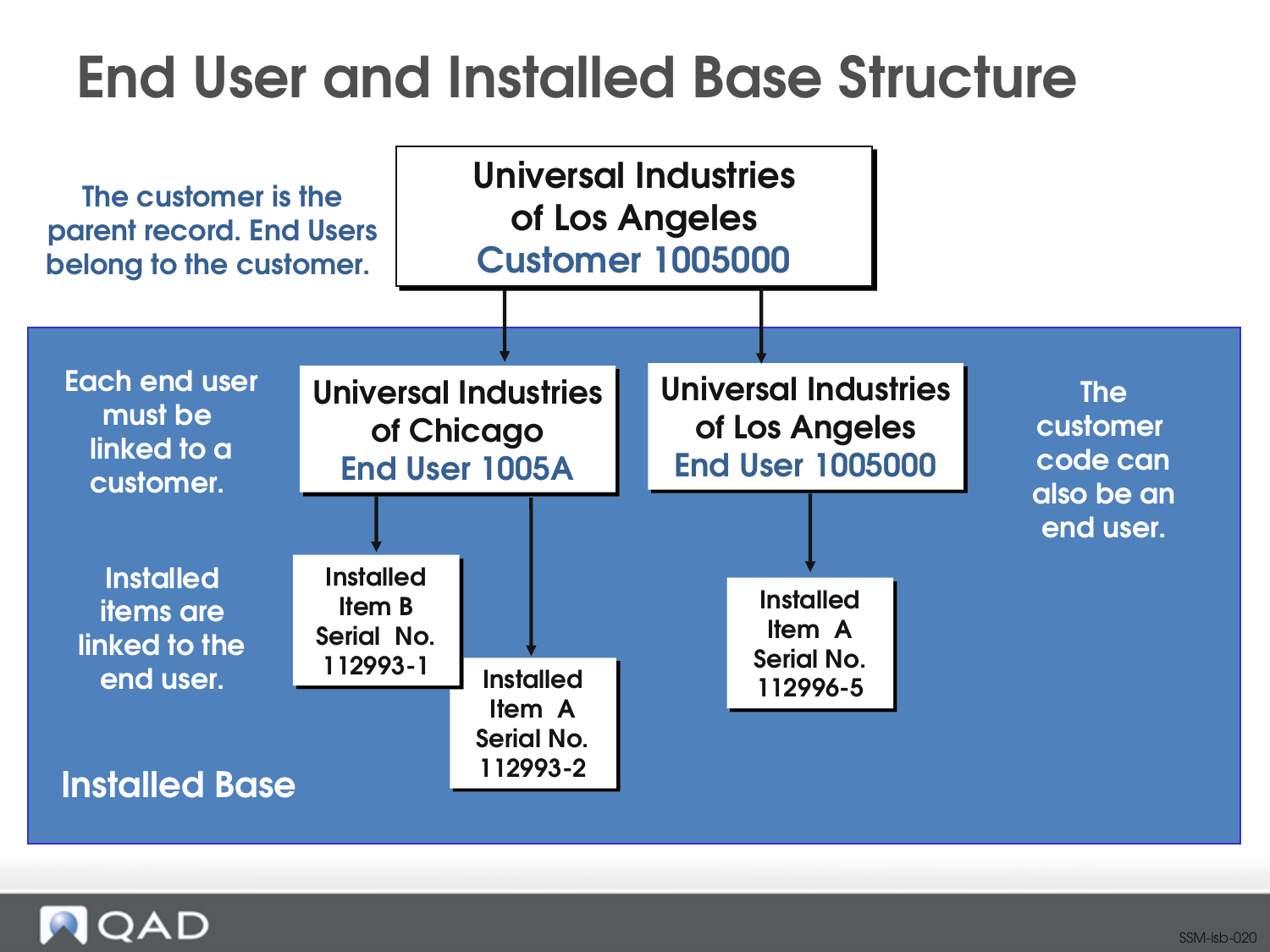

# End User and Installed Base Structure
Universal Industries
of Los Angeles
Customer 1005000
The customer is the parent record. End Users belong to the customer.

Each end user must be
linked to a customer.
Universal Industries
of Los Angeles
End User 1005000
Universal Industries
of Chicago
End User 1005A
The customer  code can also be an end user.

Installed items are linked to the end user.
Installed Item B
Serial  No. 112993-1
Installed Item  A
Serial No. 112996-5
Installed Item  A
Serial No. 112993-2
Installed Base
SSM-isb-020